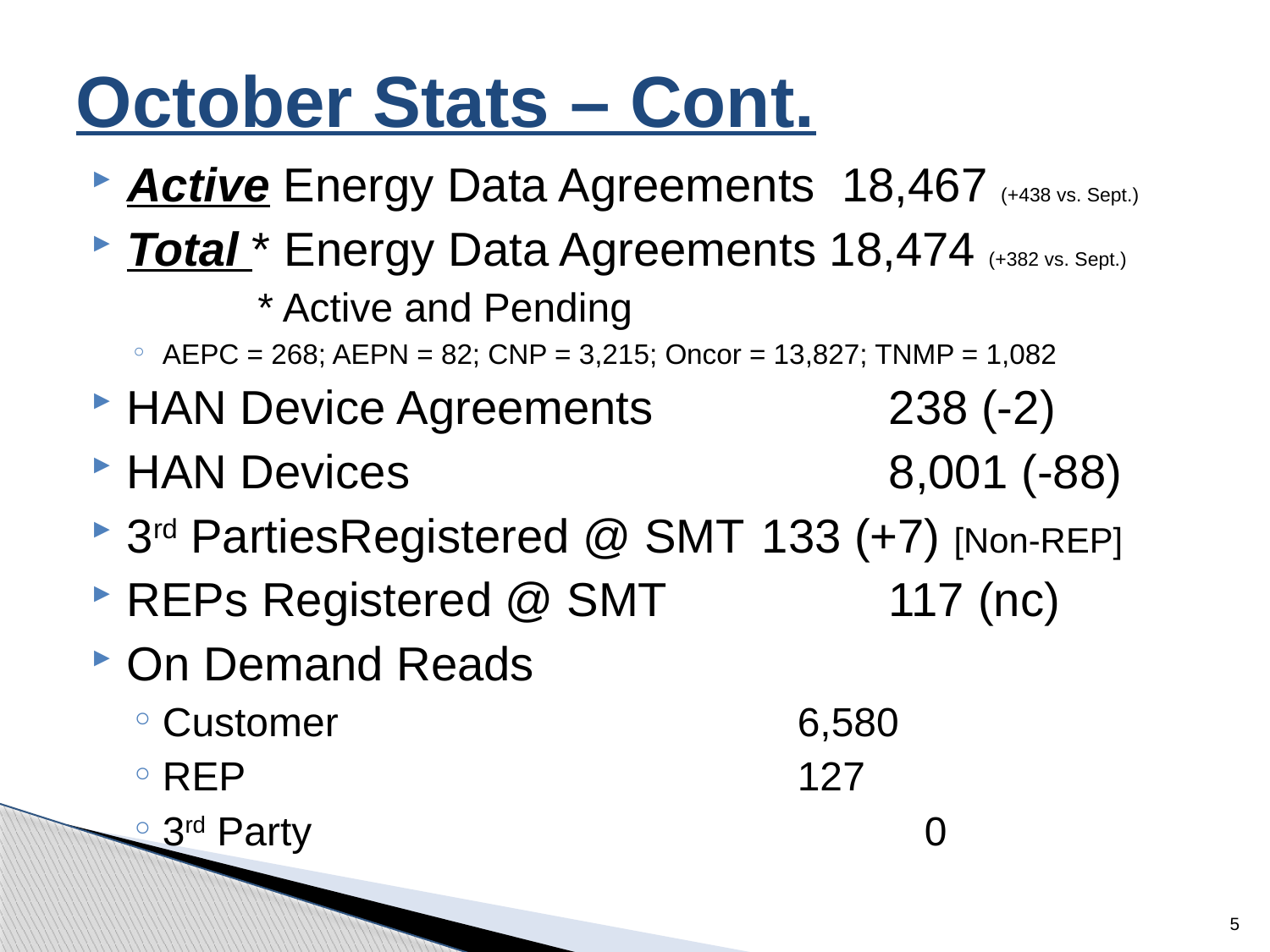

# October Stats – Cont.
Active Energy Data Agreements  18,467 (+438 vs. Sept.)
Total * Energy Data Agreements 18,474 (+382 vs. Sept.)
	* Active and Pending
AEPC = 268; AEPN = 82; CNP = 3,215; Oncor = 13,827; TNMP = 1,082
HAN Device Agreements		238 (-2)
HAN Devices				8,001 (-88)
3rd PartiesRegistered @ SMT	133 (+7) [Non-REP]
REPs Registered @ SMT		117 (nc)
On Demand Reads
Customer				6,580
REP					127
3rd Party					0
5